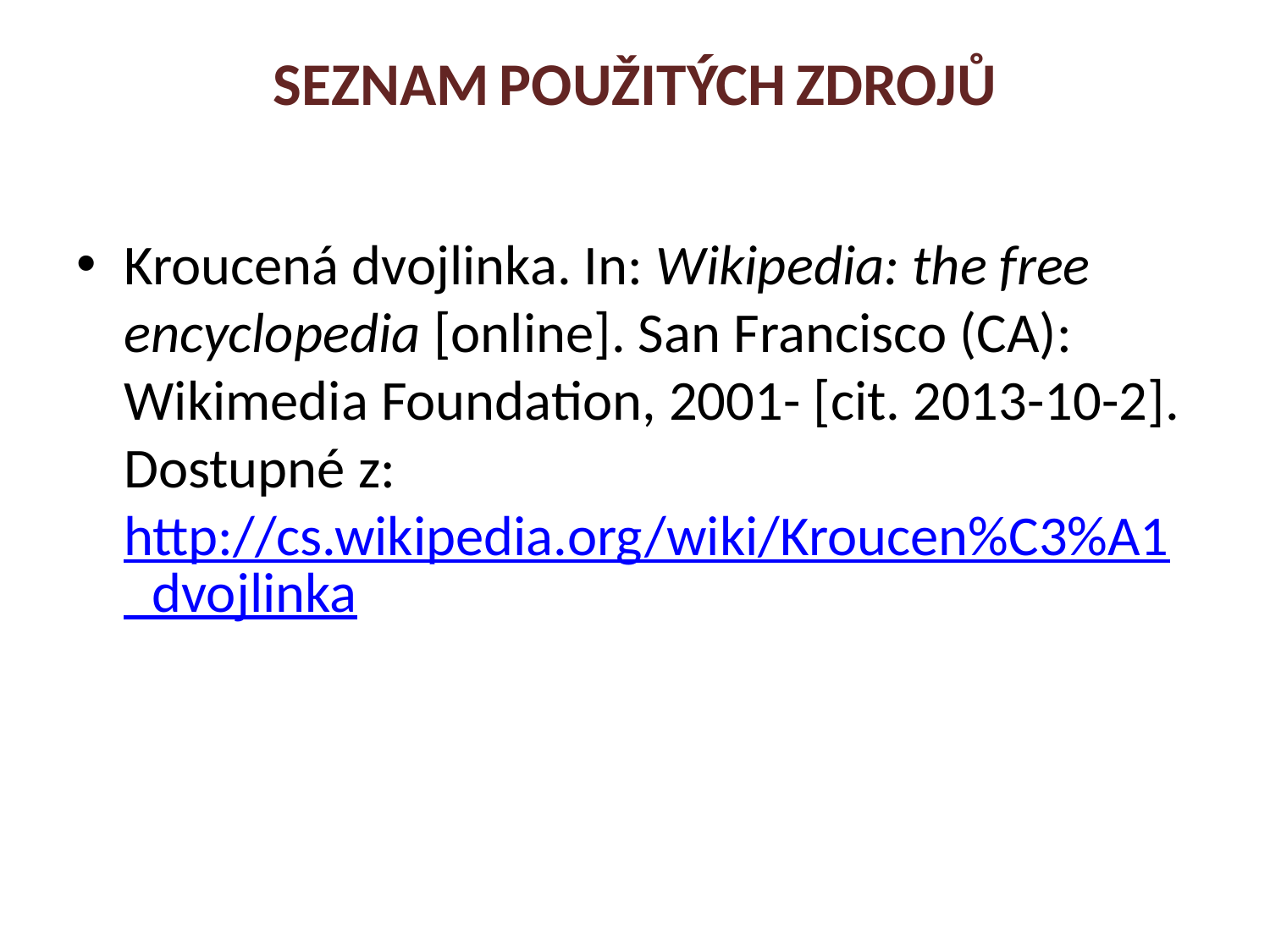

# SEZNAM POUŽITÝCH ZDROJŮ
Kroucená dvojlinka. In: Wikipedia: the free encyclopedia [online]. San Francisco (CA): Wikimedia Foundation, 2001- [cit. 2013-10-2]. Dostupné z: http://cs.wikipedia.org/wiki/Kroucen%C3%A1_dvojlinka